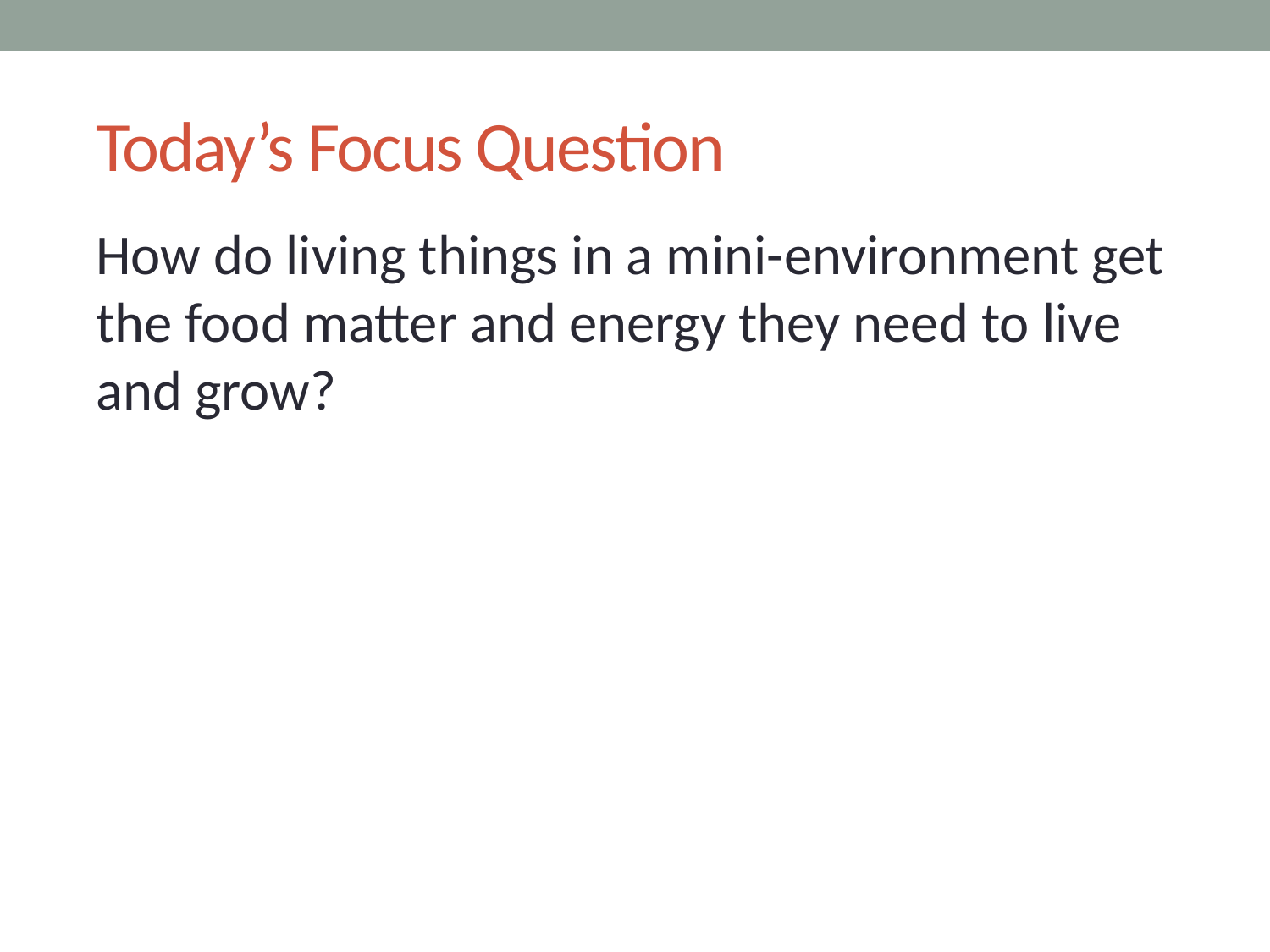

# Today’s Focus Question
How do living things in a mini-environment get the food matter and energy they need to live and grow?